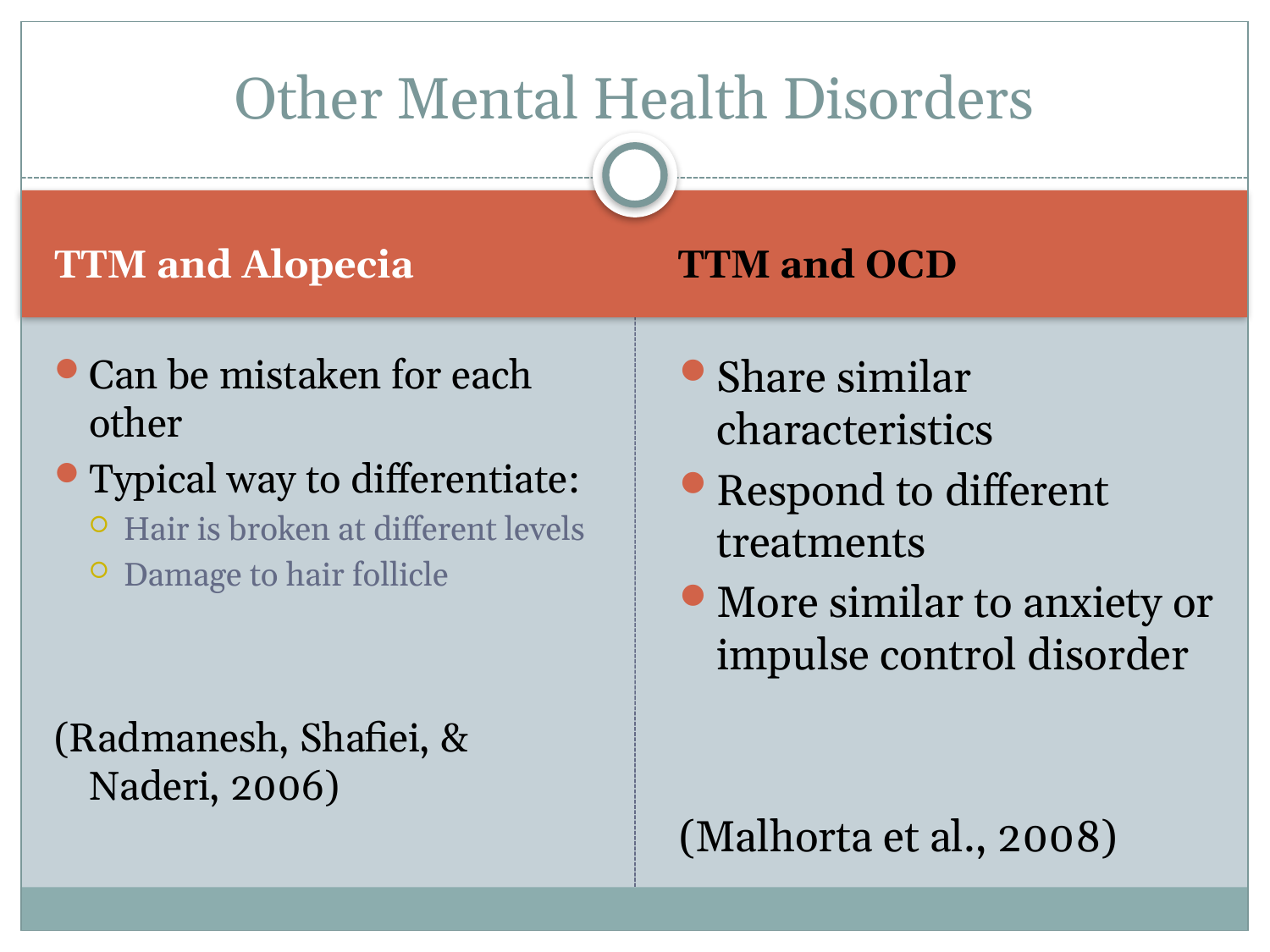

# Other Mental Health Disorders
TTM and Alopecia
TTM and OCD
Can be mistaken for each other
Typical way to differentiate:
Hair is broken at different levels
Damage to hair follicle

(Radmanesh, Shafiei, & Naderi, 2006)
Share similar characteristics
Respond to different treatments
More similar to anxiety or impulse control disorder

(Malhorta et al., 2008)